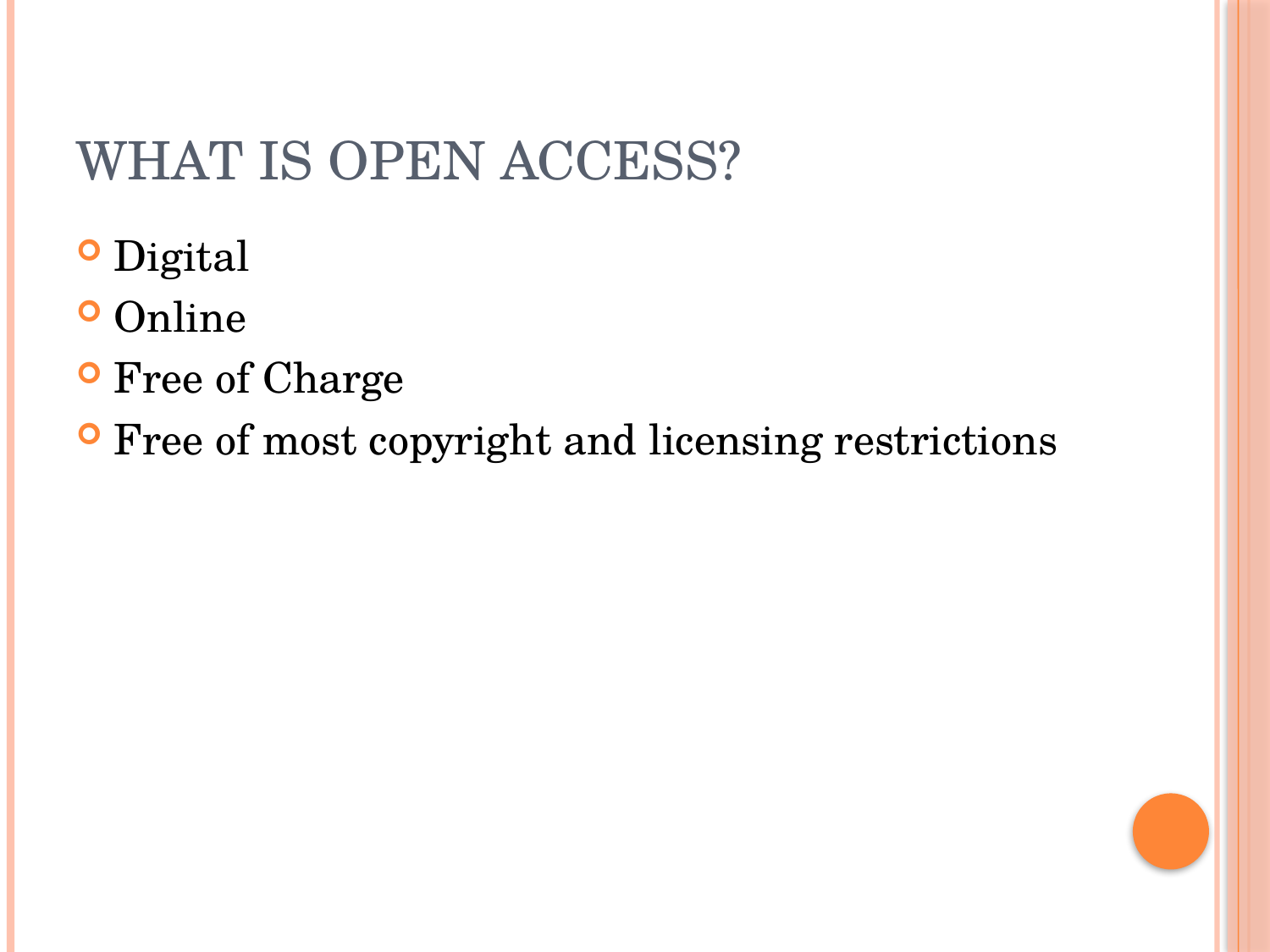

# WHAT is Open Access?
Digital
Online
Free of Charge
Free of most copyright and licensing restrictions